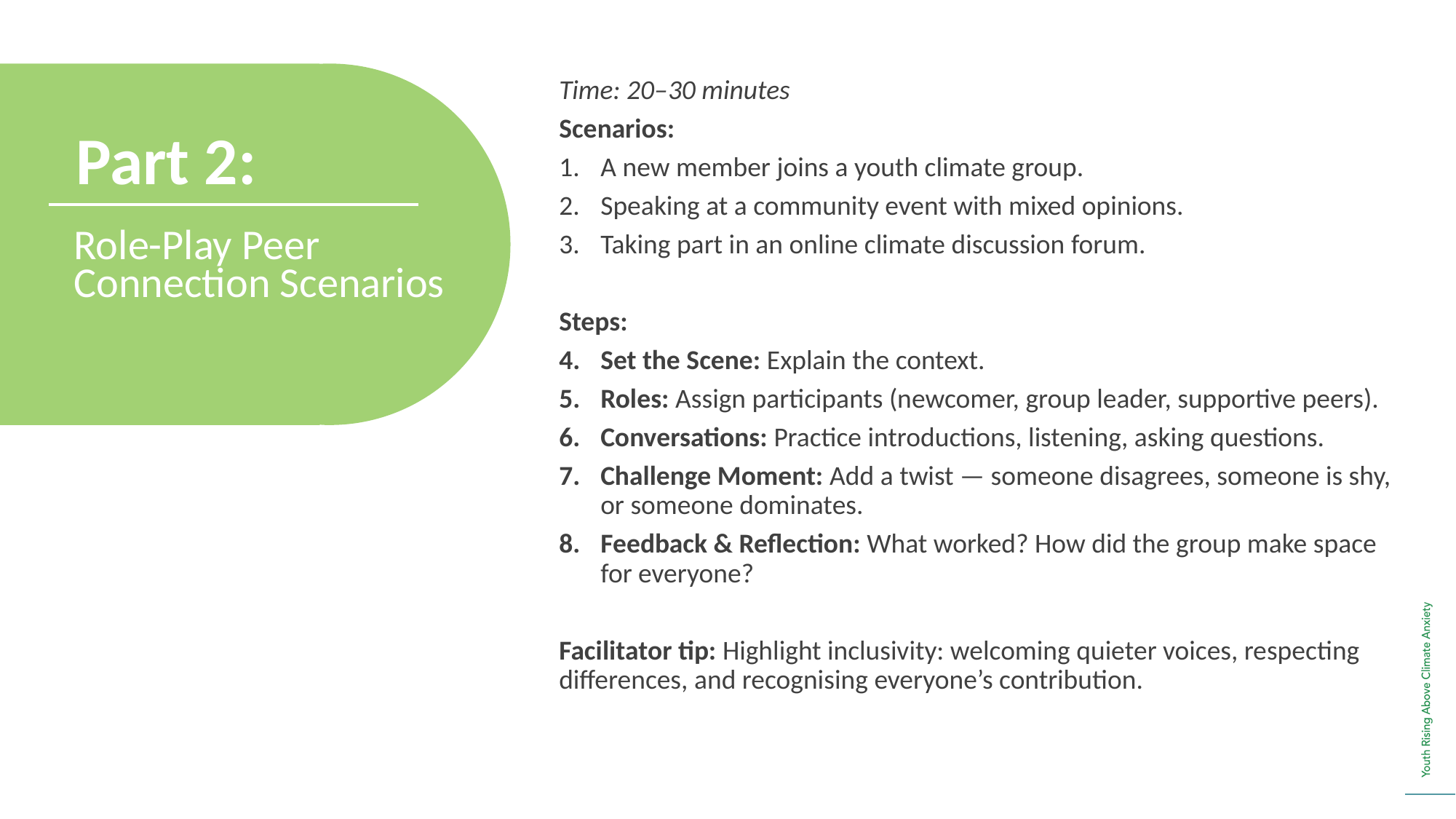

Time: 20–30 minutes
Scenarios:
A new member joins a youth climate group.
Speaking at a community event with mixed opinions.
Taking part in an online climate discussion forum.

Steps:
Set the Scene: Explain the context.
Roles: Assign participants (newcomer, group leader, supportive peers).
Conversations: Practice introductions, listening, asking questions.
Challenge Moment: Add a twist — someone disagrees, someone is shy, or someone dominates.
Feedback & Reflection: What worked? How did the group make space for everyone?

Facilitator tip: Highlight inclusivity: welcoming quieter voices, respecting differences, and recognising everyone’s contribution.
Part 2:
Role-Play Peer Connection Scenarios